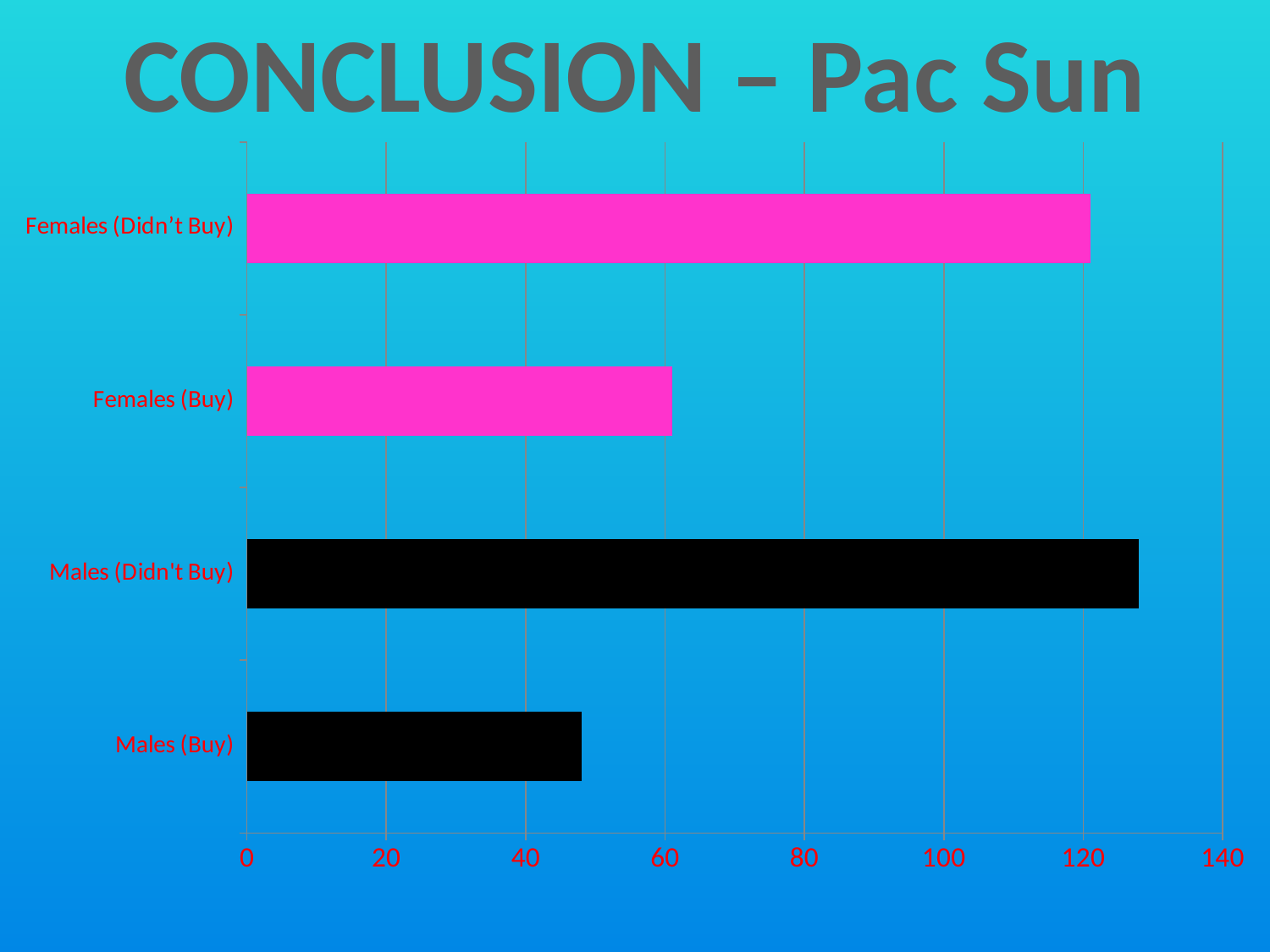

CONCLUSION – Pac Sun

### Chart

| Category | PacSun |
|---|---|
| Males (Buy) | 48.0 |
| Males (Didn't Buy) | 128.0 |
| Females (Buy) | 61.0 |
| Females (Didn’t Buy) | 121.0 |